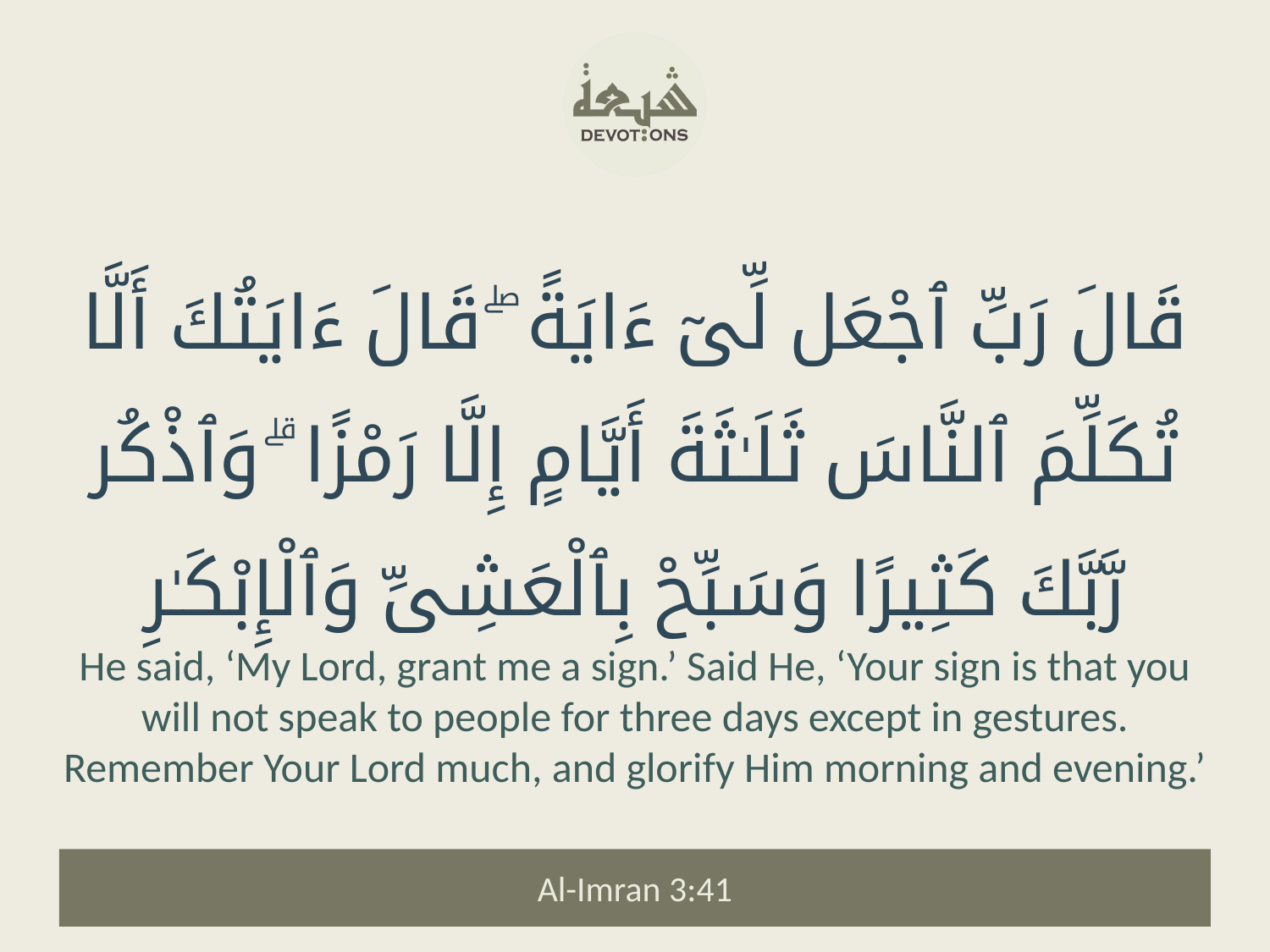

قَالَ رَبِّ ٱجْعَل لِّىٓ ءَايَةً ۖ قَالَ ءَايَتُكَ أَلَّا تُكَلِّمَ ٱلنَّاسَ ثَلَـٰثَةَ أَيَّامٍ إِلَّا رَمْزًا ۗ وَٱذْكُر رَّبَّكَ كَثِيرًا وَسَبِّحْ بِٱلْعَشِىِّ وَٱلْإِبْكَـٰرِ
He said, ‘My Lord, grant me a sign.’ Said He, ‘Your sign is that you will not speak to people for three days except in gestures. Remember Your Lord much, and glorify Him morning and evening.’
Al-Imran 3:41